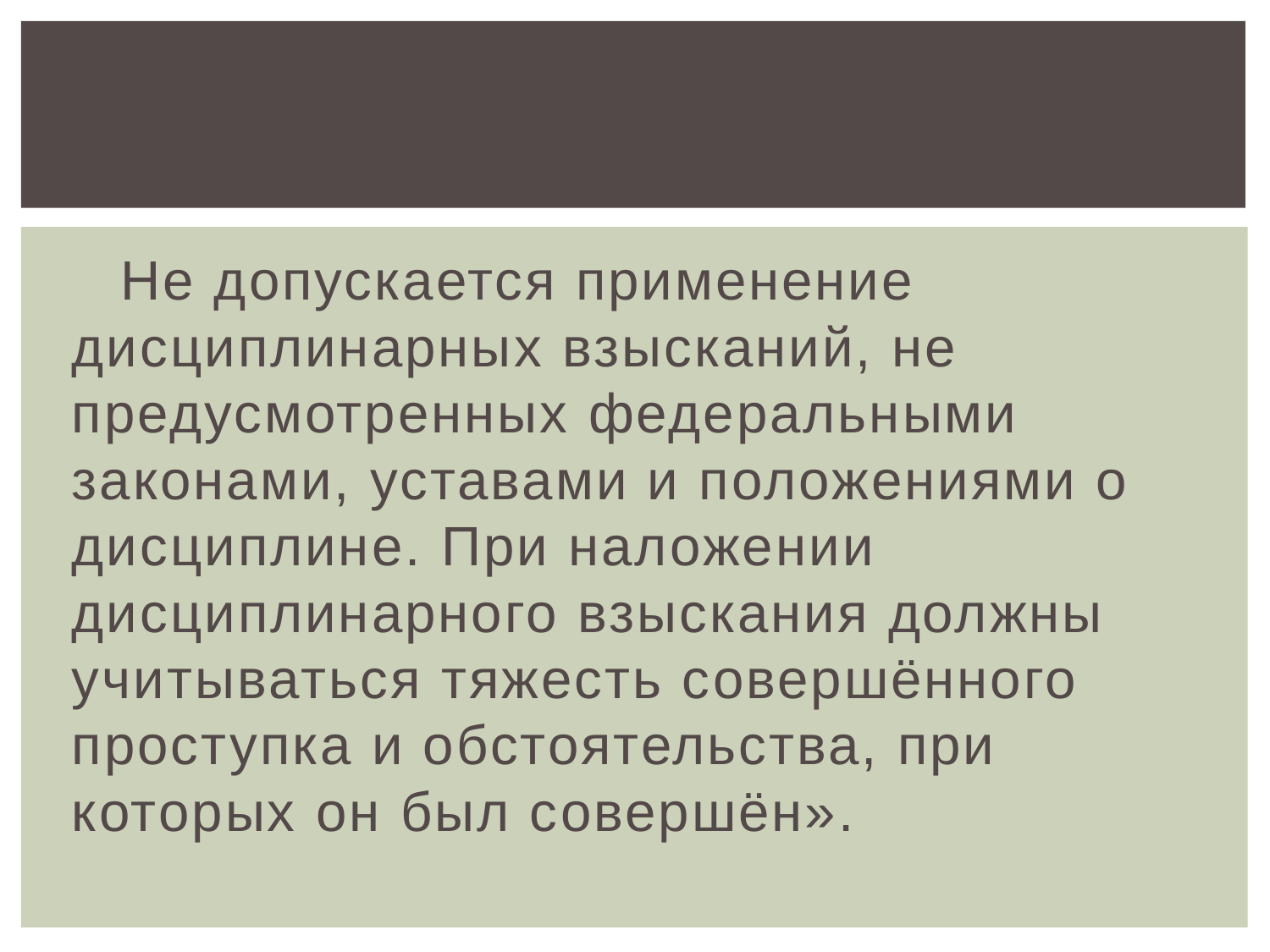

Не допускается применение дисциплинарных взысканий, не предусмотренных федеральными законами, уставами и положениями о дисциплине. При наложении дисциплинарного взыскания должны учитываться тяжесть совершённого проступка и обстоятельства, при которых он был совершён».